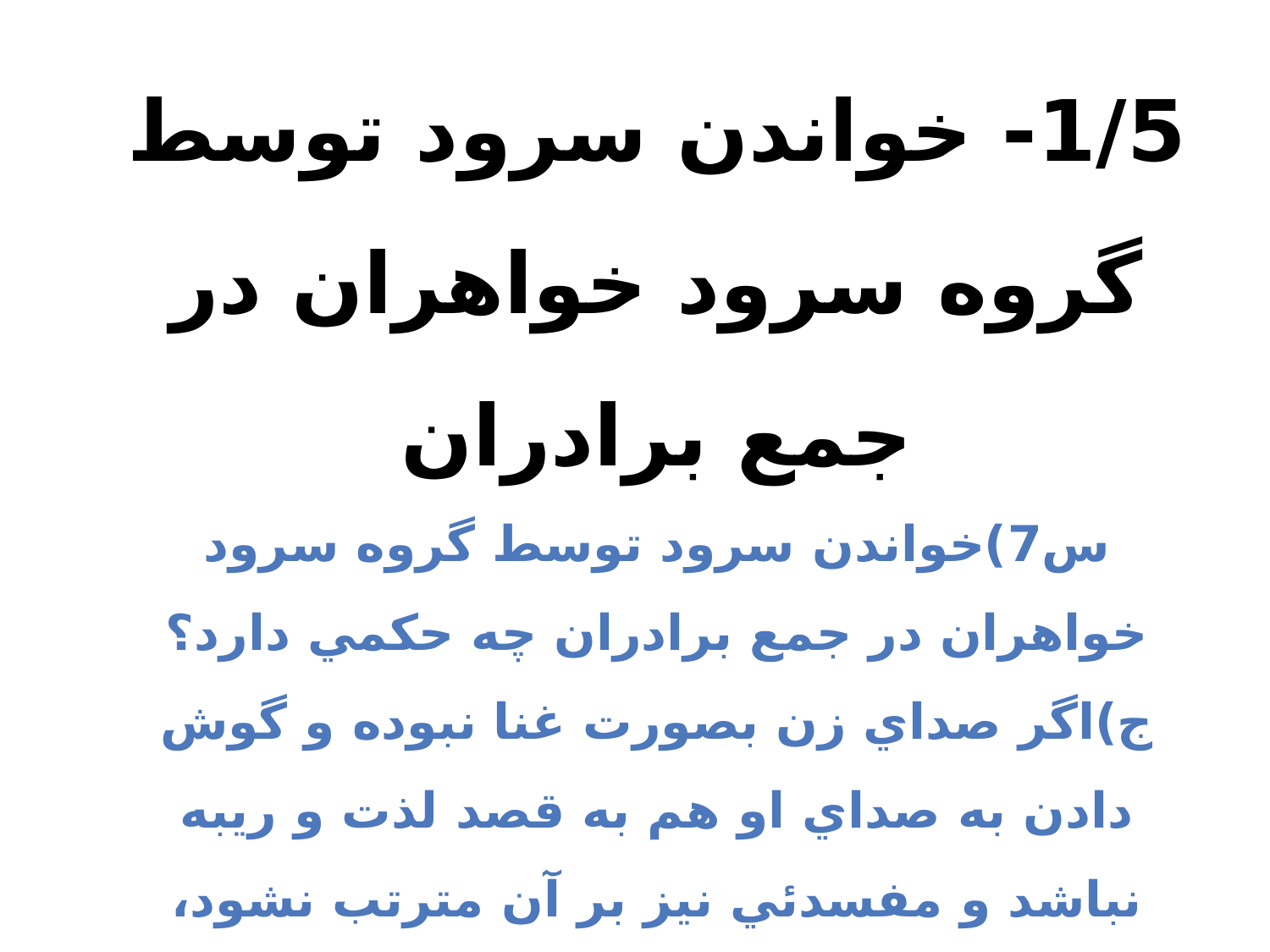

1/5- خواندن سرود توسط گروه سرود خواهران در جمع برادران
س7)خواندن سرود توسط گروه سرود خواهران در جمع برادران چه حكمي دارد؟
ج)اگر صداي زن بصورت غنا نبوده و گوش دادن به صداي او هم به قصد لذت و ريبه نباشد و مفسدئي نيز بر آن مترتب نشود، اشكال ندارد. البتّه در صورتيكه مراسم و برنامه ويژه بانوان نباشد، از باب حفظ حرمت خواهران در محيط سپاه، استفاده از آنان در مقابل نامحرمان مناسب نبوده و در شأن سپاه و بسيج نيست.